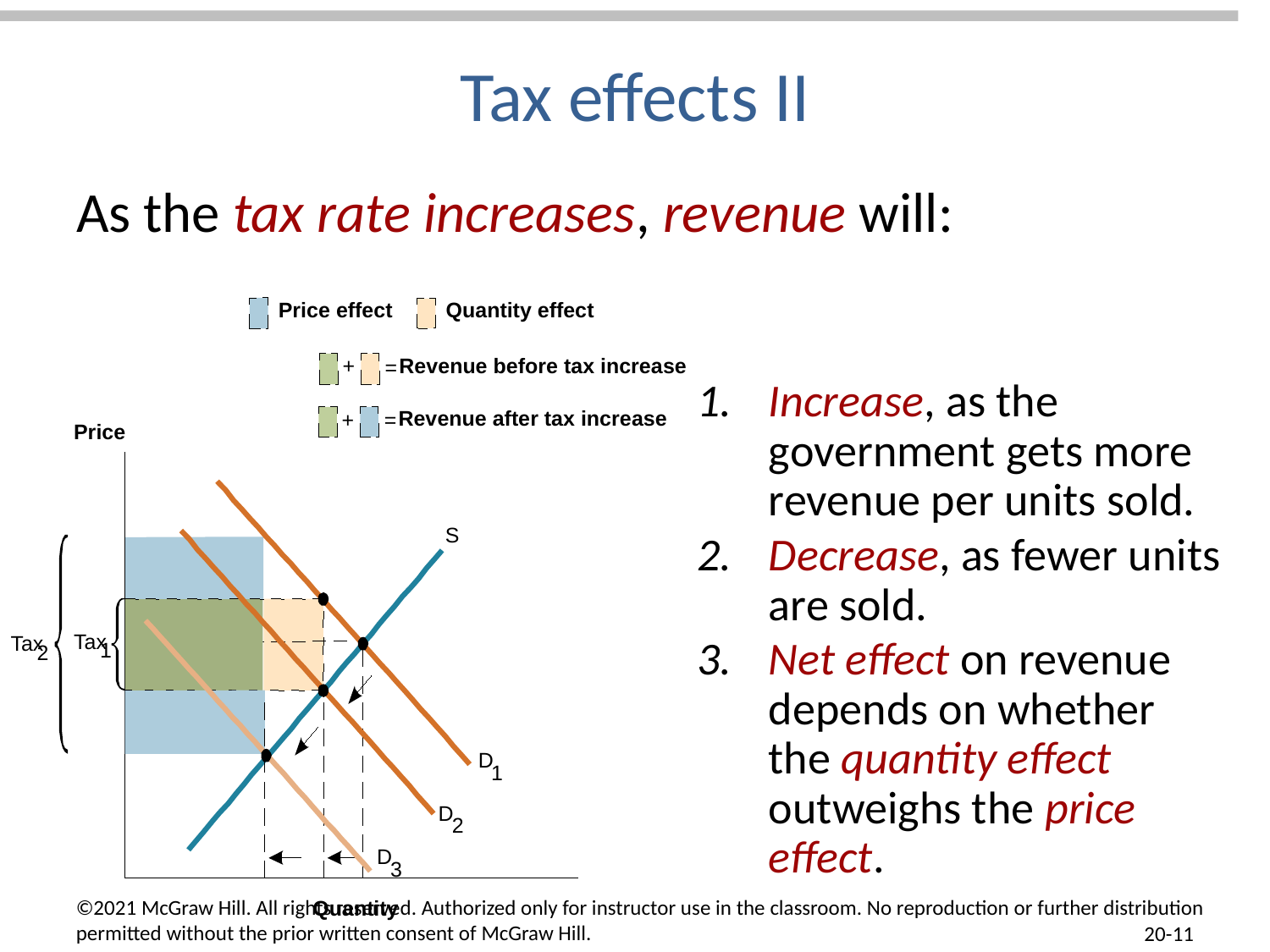

# Tax effects II
As the tax rate increases, revenue will:
Price effect

Quantity effect

+
Revenue before tax increase

=

Increase, as the government gets more revenue per units sold.
Decrease, as fewer units are sold.
Net effect on revenue depends on whether the quantity effect outweighs the price effect.
Revenue after tax increase
=

+

Price

S

D
2

Quantity

Tax
Tax
1
2

D

1
D
3